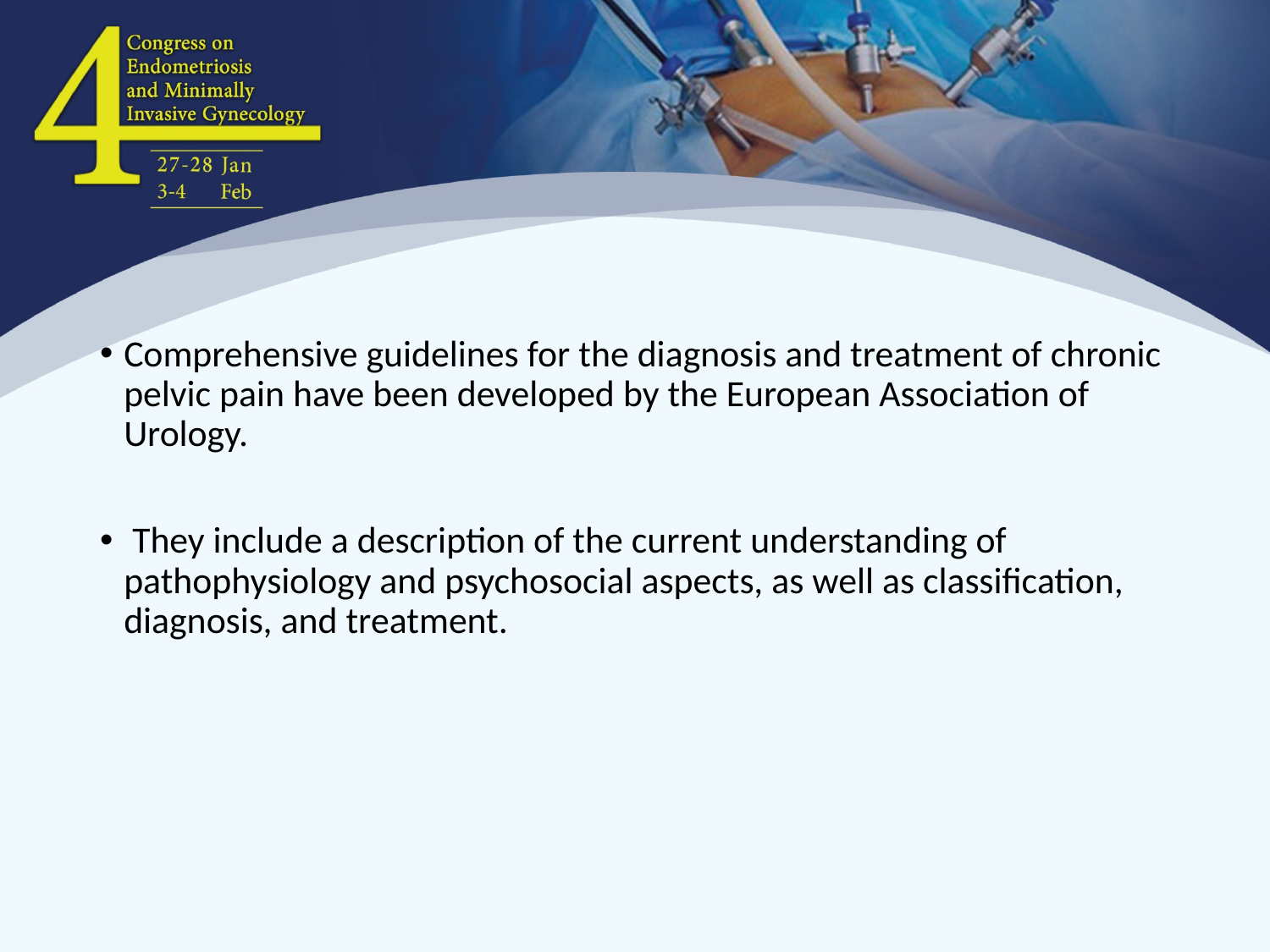

Comprehensive guidelines for the diagnosis and treatment of chronic pelvic pain have been developed by the European Association of Urology.

 They include a description of the current understanding of pathophysiology and psychosocial aspects, as well as classification, diagnosis, and treatment.